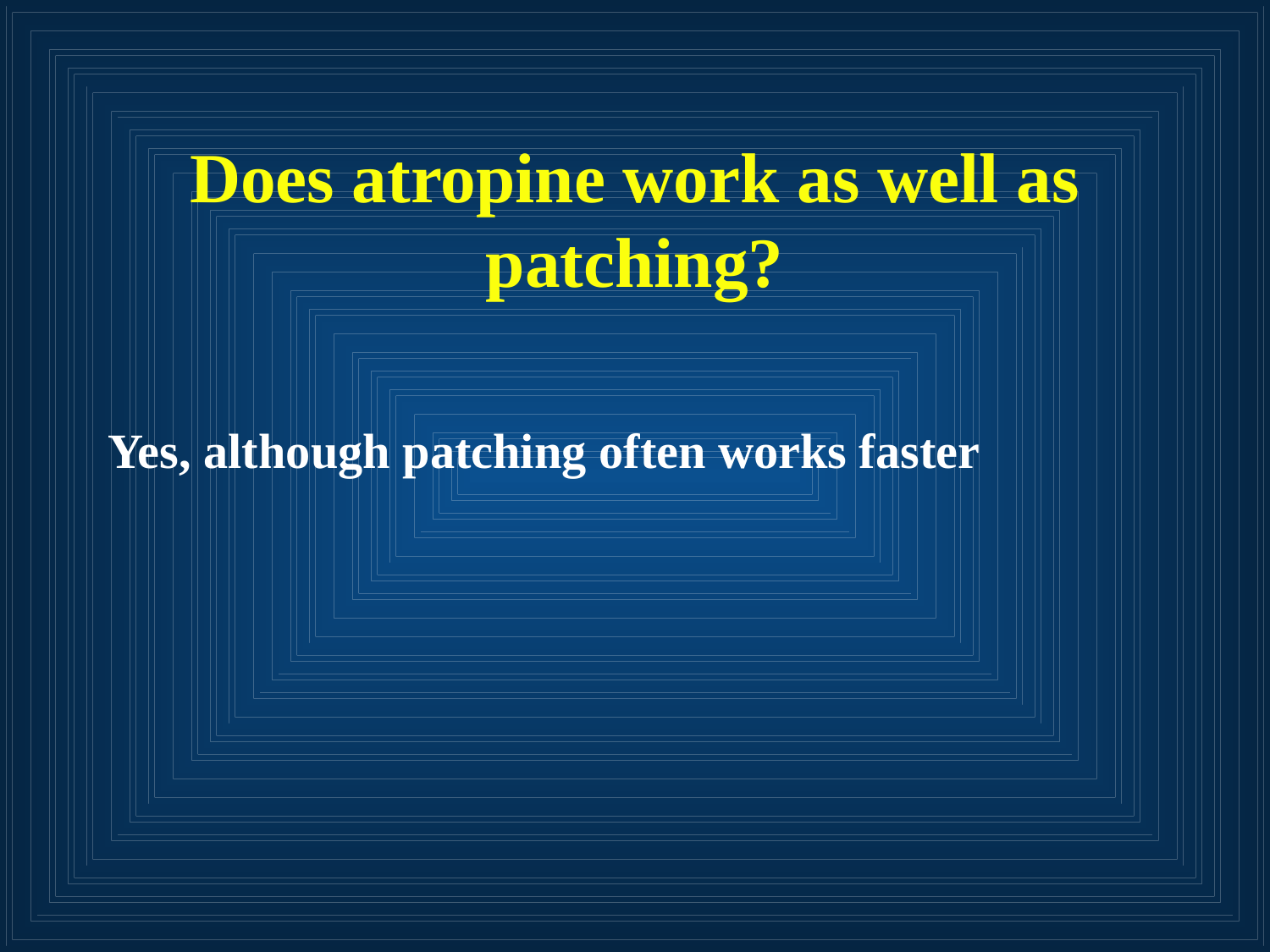

# Does atropine work as well as patching?
Yes, although patching often works faster